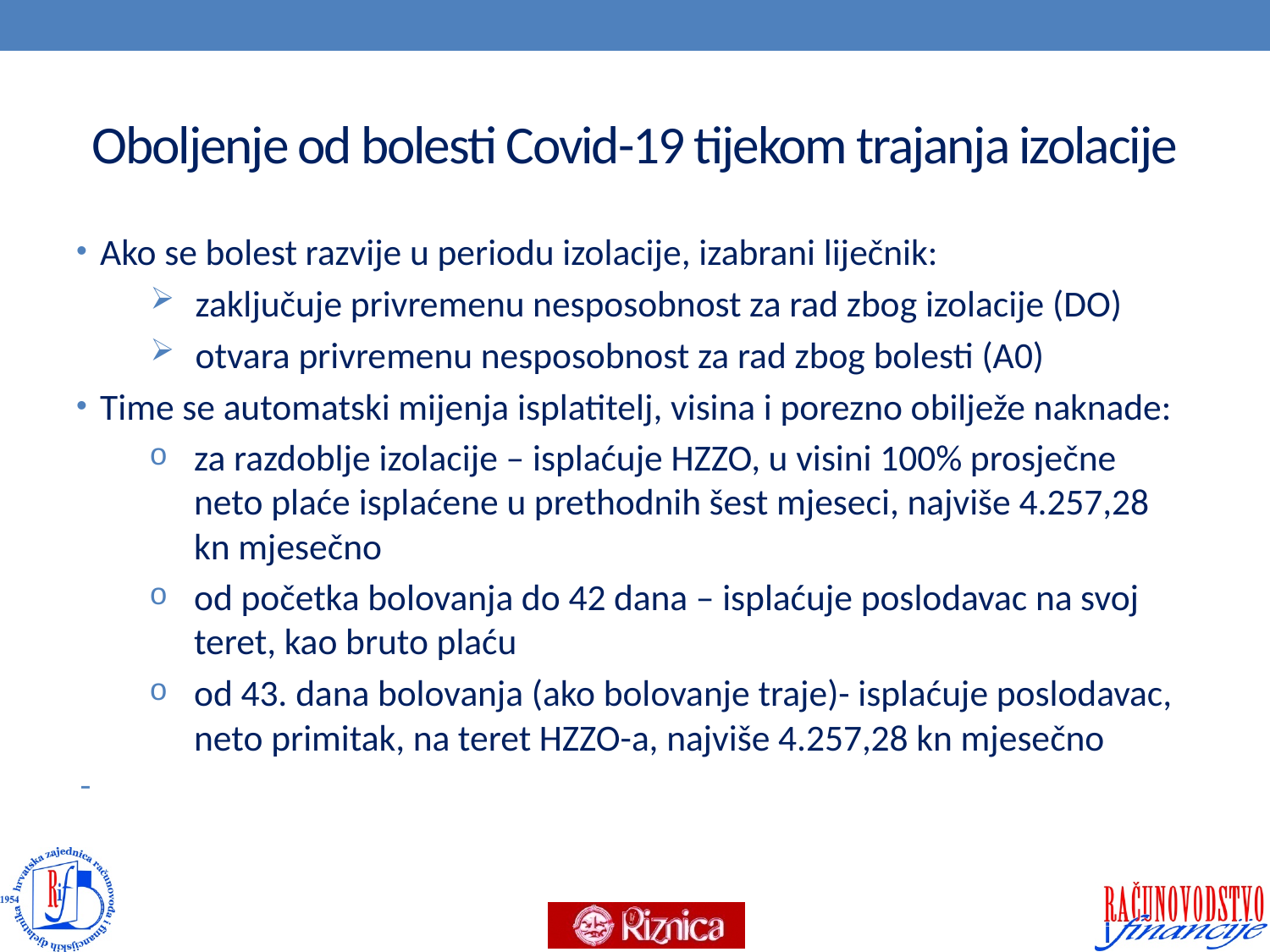

# Oboljenje od bolesti Covid-19 tijekom trajanja izolacije
Ako se bolest razvije u periodu izolacije, izabrani liječnik:
zaključuje privremenu nesposobnost za rad zbog izolacije (DO)
otvara privremenu nesposobnost za rad zbog bolesti (A0)
Time se automatski mijenja isplatitelj, visina i porezno obilježe naknade:
za razdoblje izolacije – isplaćuje HZZO, u visini 100% prosječne neto plaće isplaćene u prethodnih šest mjeseci, najviše 4.257,28 kn mjesečno
od početka bolovanja do 42 dana – isplaćuje poslodavac na svoj teret, kao bruto plaću
od 43. dana bolovanja (ako bolovanje traje)- isplaćuje poslodavac, neto primitak, na teret HZZO-a, najviše 4.257,28 kn mjesečno